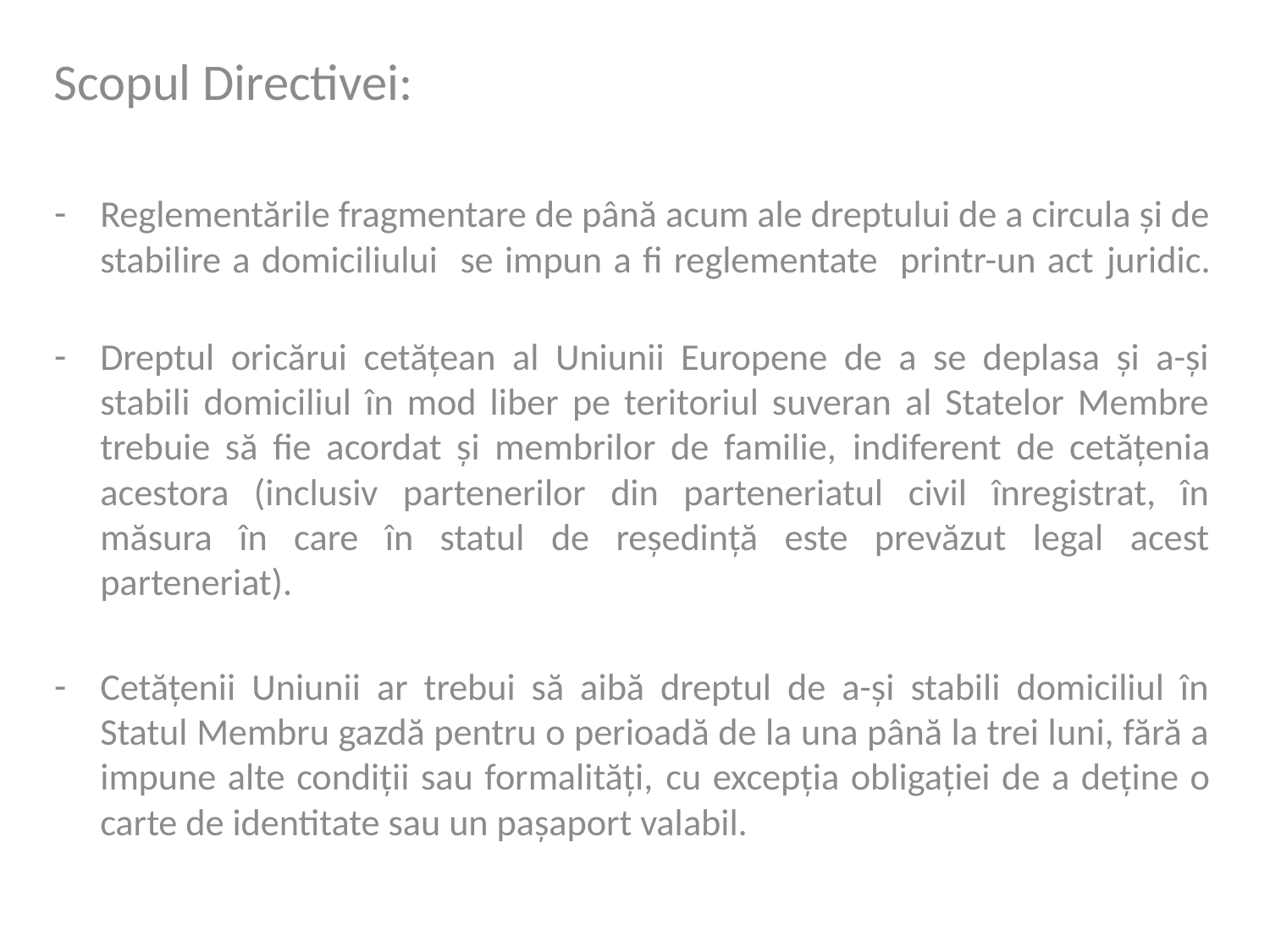

Scopul Directivei:

Reglementările fragmentare de până acum ale dreptului de a circula și de stabilire a domiciliului  se impun a fi reglementate  printr-un act juridic.
Dreptul oricărui cetățean al Uniunii Europene de a se deplasa și a-și stabili domiciliul în mod liber pe teritoriul suveran al Statelor Membre trebuie să fie acordat și membrilor de familie, indiferent de cetățenia acestora (inclusiv partenerilor din parteneriatul civil înregistrat, în măsura în care în statul de reședință este prevăzut legal acest parteneriat).

Cetățenii Uniunii ar trebui să aibă dreptul de a-și stabili domiciliul în Statul Membru gazdă pentru o perioadă de la una până la trei luni, fără a impune alte condiții sau formalități, cu excepția obligației de a deține o carte de identitate sau un pașaport valabil.